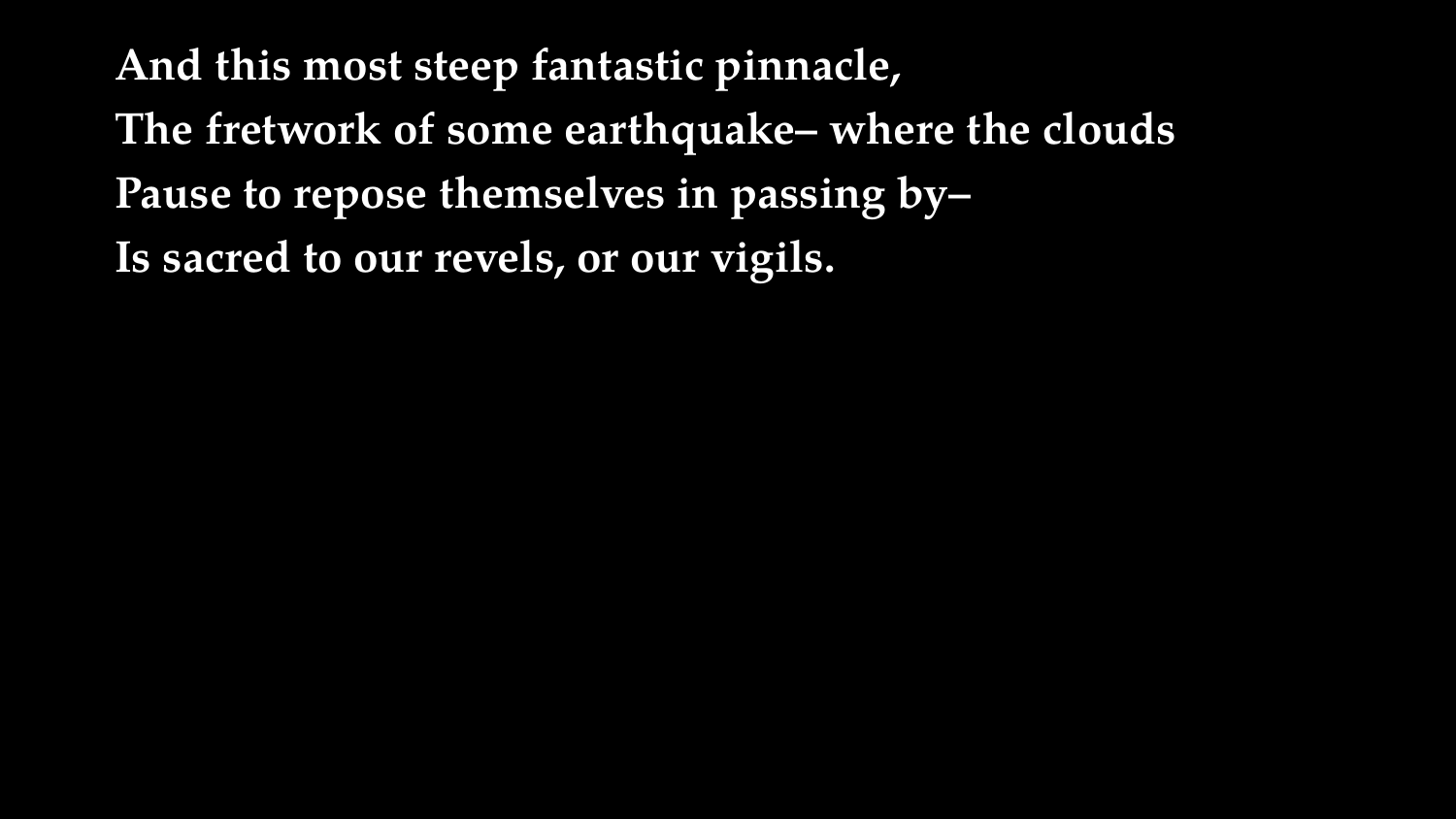

# And this most steep fantastic pinnacle, The fretwork of some earthquake– where the clouds Pause to repose themselves in passing by– Is sacred to our revels, or our vigils.